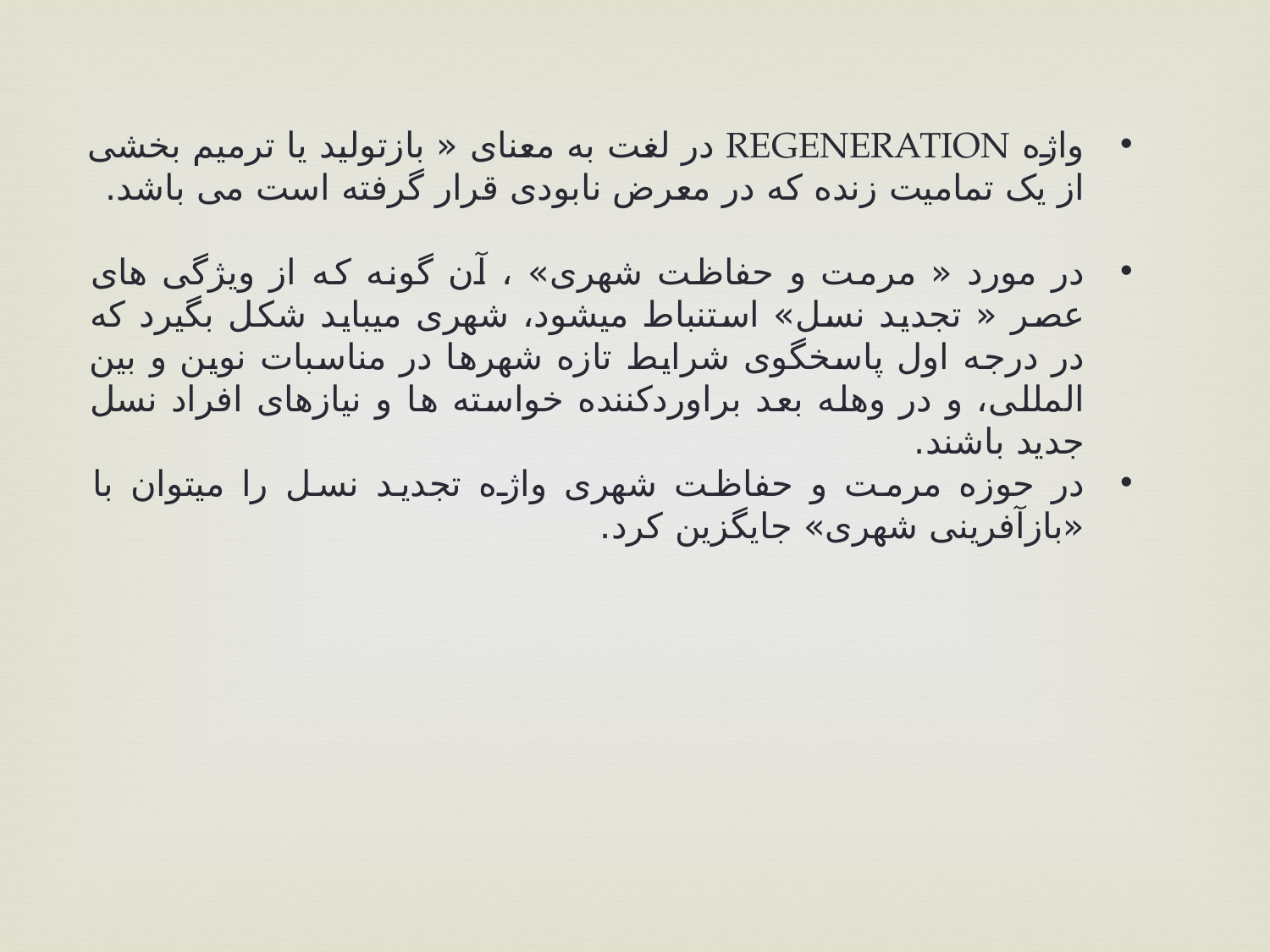

واژه REGENERATION در لغت به معنای « بازتولید یا ترمیم بخشی از یک تمامیت زنده که در معرض نابودی قرار گرفته است می باشد.

در مورد « مرمت و حفاظت شهری» ، آن گونه که از ویژگی های عصر « تجدید نسل» استنباط میشود، شهری میباید شکل بگیرد که در درجه اول پاسخگوی شرایط تازه شهرها در مناسبات نوین و بین المللی، و در وهله بعد براوردکننده خواسته ها و نیازهای افراد نسل جدید باشند.
در حوزه مرمت و حفاظت شهری واژه تجدید نسل را میتوان با «بازآفرینی شهری» جایگزین کرد.